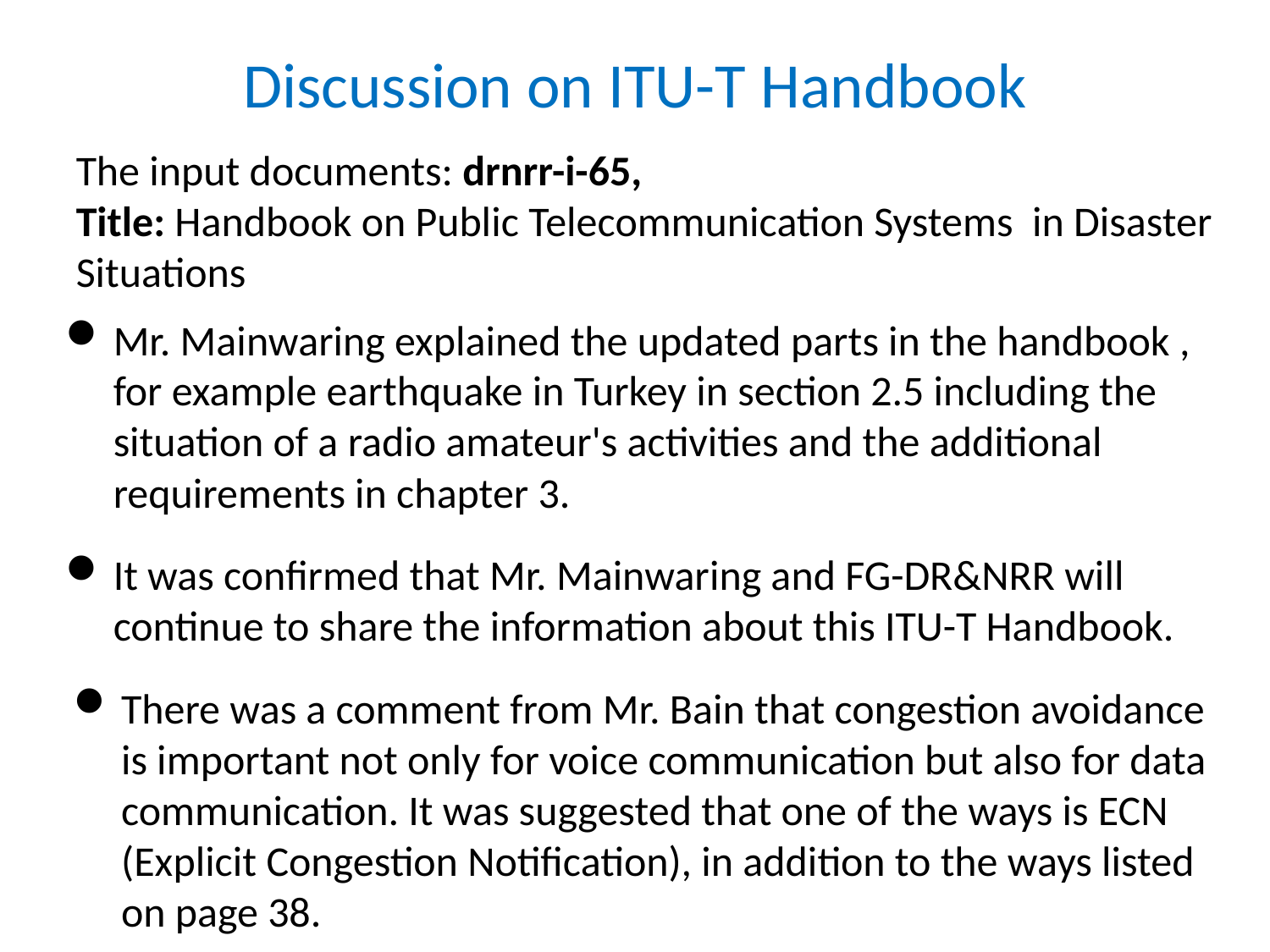

# Discussion on ITU-T Handbook
The input documents: drnrr-i-65,
Title: Handbook on Public Telecommunication Systems  in Disaster Situations
Mr. Mainwaring explained the updated parts in the handbook , for example earthquake in Turkey in section 2.5 including the situation of a radio amateur's activities and the additional requirements in chapter 3.
It was confirmed that Mr. Mainwaring and FG-DR&NRR will continue to share the information about this ITU-T Handbook.
There was a comment from Mr. Bain that congestion avoidance is important not only for voice communication but also for data communication. It was suggested that one of the ways is ECN (Explicit Congestion Notification), in addition to the ways listed on page 38.